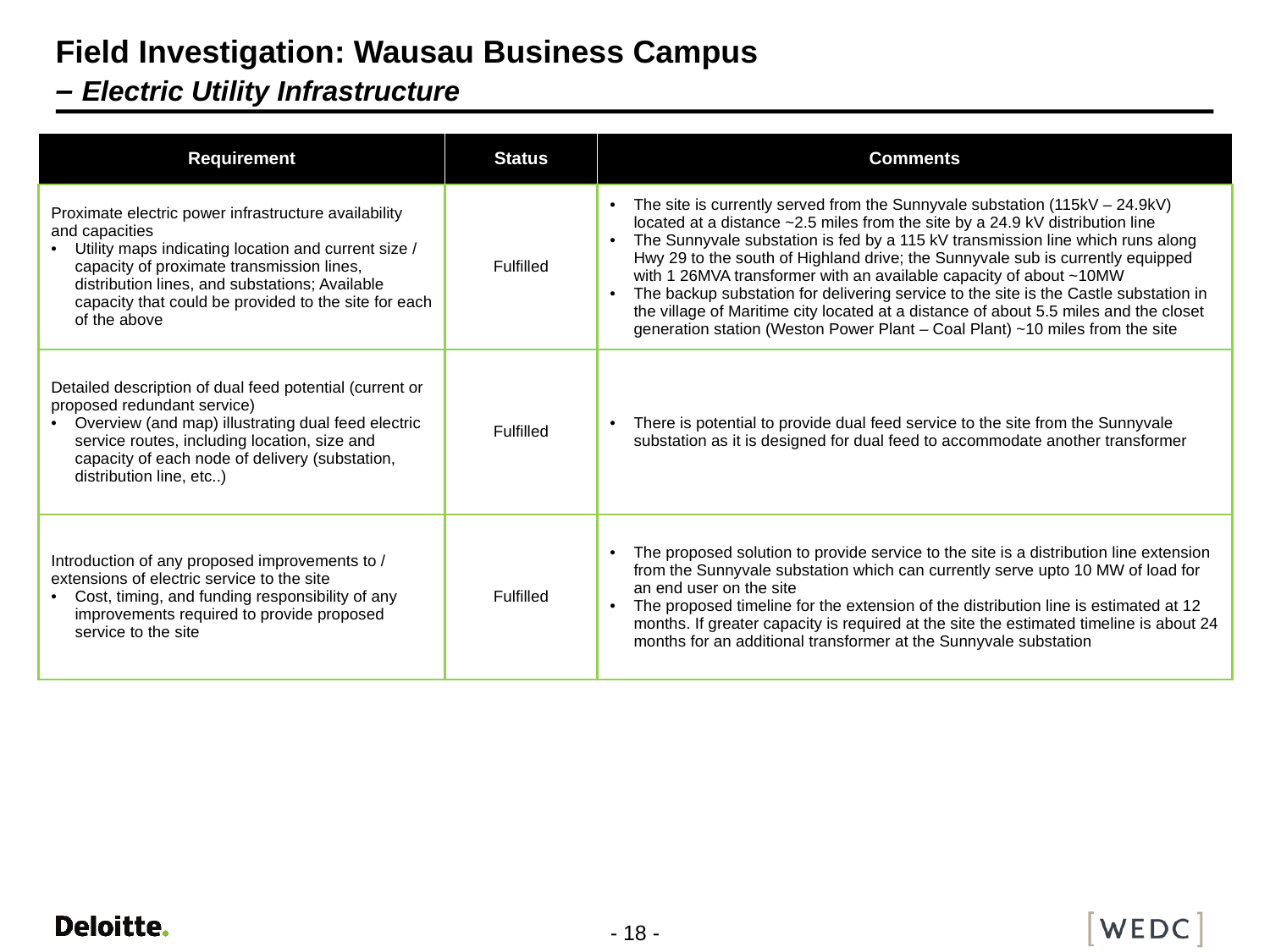

# Field Investigation: Wausau Business Campus – Electric Utility Infrastructure
| Requirement | Status | Comments |
| --- | --- | --- |
| Proximate electric power infrastructure availability and capacities Utility maps indicating location and current size / capacity of proximate transmission lines, distribution lines, and substations; Available capacity that could be provided to the site for each of the above | Fulfilled | The site is currently served from the Sunnyvale substation (115kV – 24.9kV) located at a distance ~2.5 miles from the site by a 24.9 kV distribution line The Sunnyvale substation is fed by a 115 kV transmission line which runs along Hwy 29 to the south of Highland drive; the Sunnyvale sub is currently equipped with 1 26MVA transformer with an available capacity of about ~10MW The backup substation for delivering service to the site is the Castle substation in the village of Maritime city located at a distance of about 5.5 miles and the closet generation station (Weston Power Plant – Coal Plant) ~10 miles from the site |
| Detailed description of dual feed potential (current or proposed redundant service) Overview (and map) illustrating dual feed electric service routes, including location, size and capacity of each node of delivery (substation, distribution line, etc..) | Fulfilled | There is potential to provide dual feed service to the site from the Sunnyvale substation as it is designed for dual feed to accommodate another transformer |
| Introduction of any proposed improvements to / extensions of electric service to the site Cost, timing, and funding responsibility of any improvements required to provide proposed service to the site | Fulfilled | The proposed solution to provide service to the site is a distribution line extension from the Sunnyvale substation which can currently serve upto 10 MW of load for an end user on the site The proposed timeline for the extension of the distribution line is estimated at 12 months. If greater capacity is required at the site the estimated timeline is about 24 months for an additional transformer at the Sunnyvale substation |